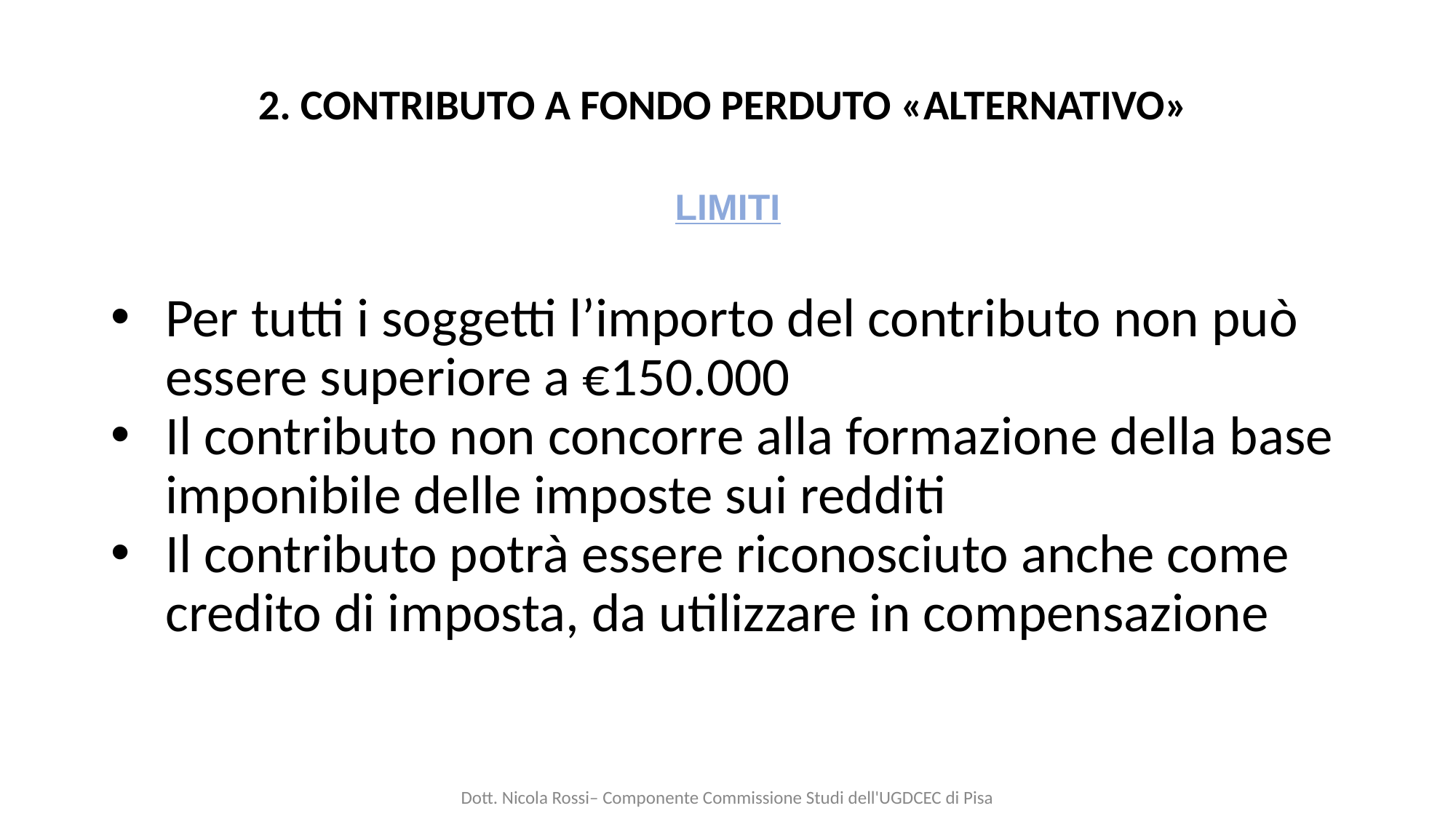

2. CONTRIBUTO A FONDO PERDUTO «ALTERNATIVO»
LIMITI
Per tutti i soggetti l’importo del contributo non può essere superiore a €150.000
Il contributo non concorre alla formazione della base imponibile delle imposte sui redditi
Il contributo potrà essere riconosciuto anche come credito di imposta, da utilizzare in compensazione
Dott. Nicola Rossi– Componente Commissione Studi dell'UGDCEC di Pisa